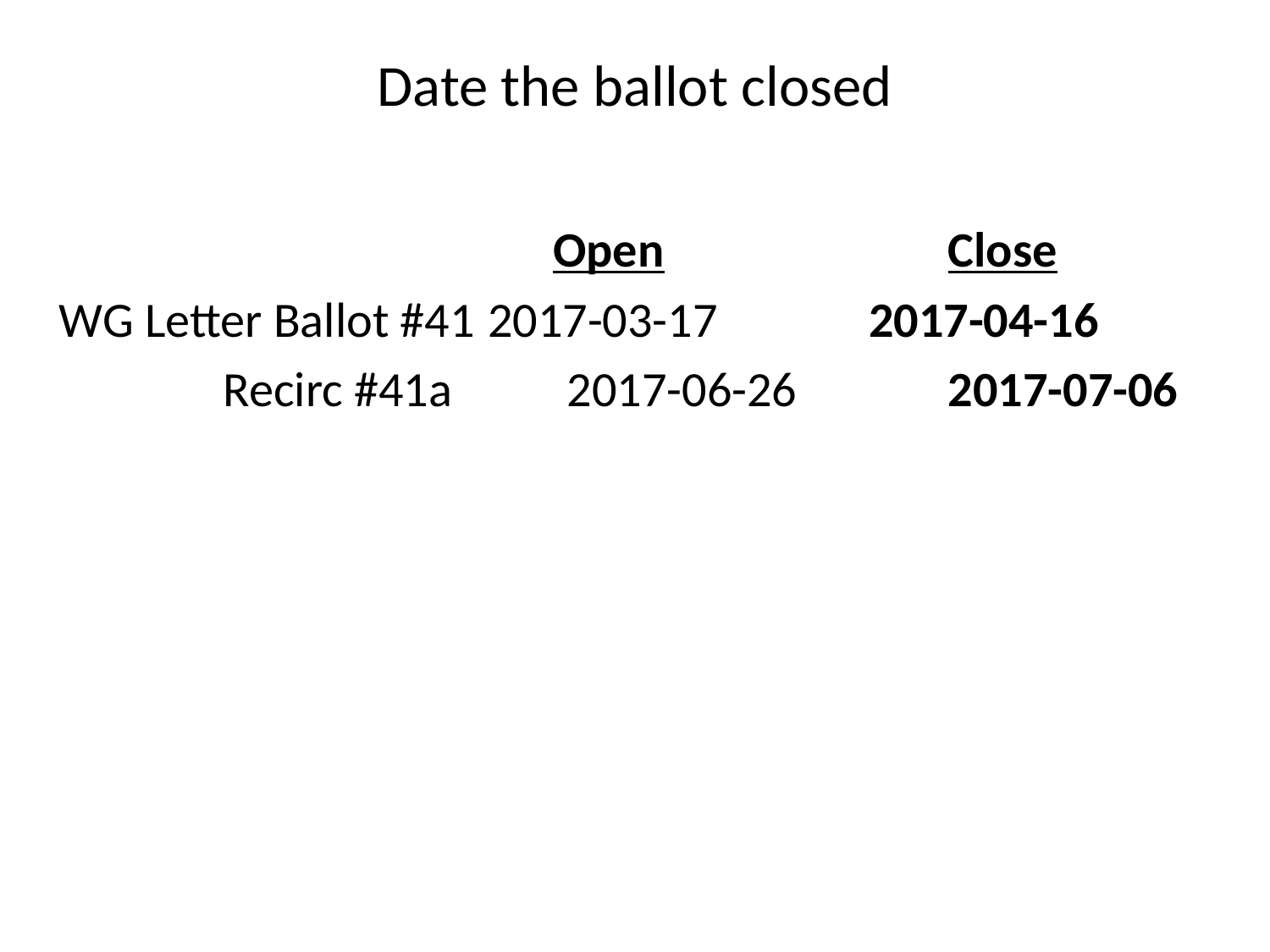

Date the ballot closed
Open 			Close
WG Letter Ballot #41	2017-03-17		2017-04-16
Recirc #41a	2017-06-26		2017-07-06